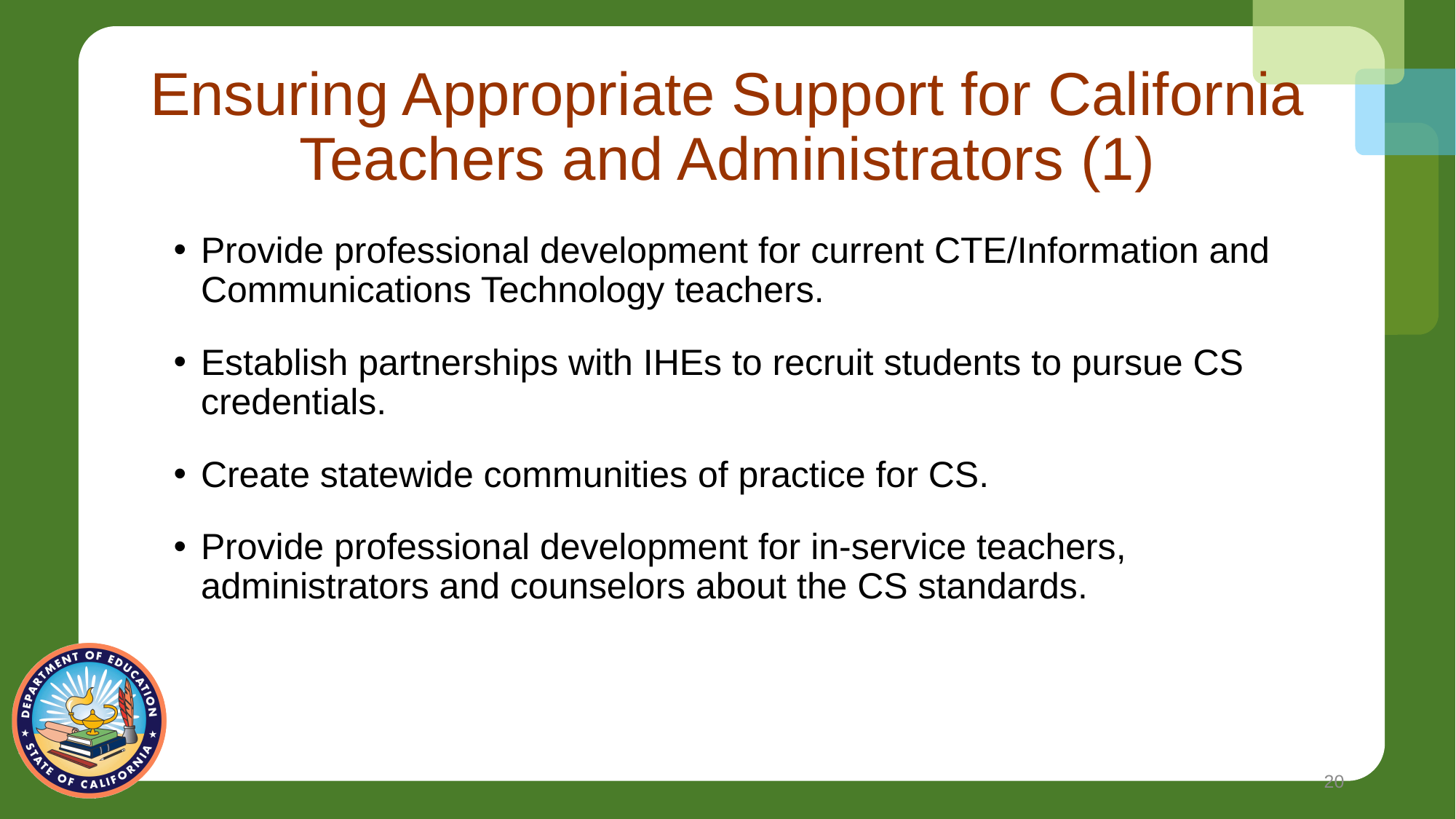

# Ensuring Appropriate Support for California Teachers and Administrators (1)
Provide professional development for current CTE/Information and Communications Technology teachers.
Establish partnerships with IHEs to recruit students to pursue CS credentials.
Create statewide communities of practice for CS.
Provide professional development for in-service teachers, administrators and counselors about the CS standards.

20